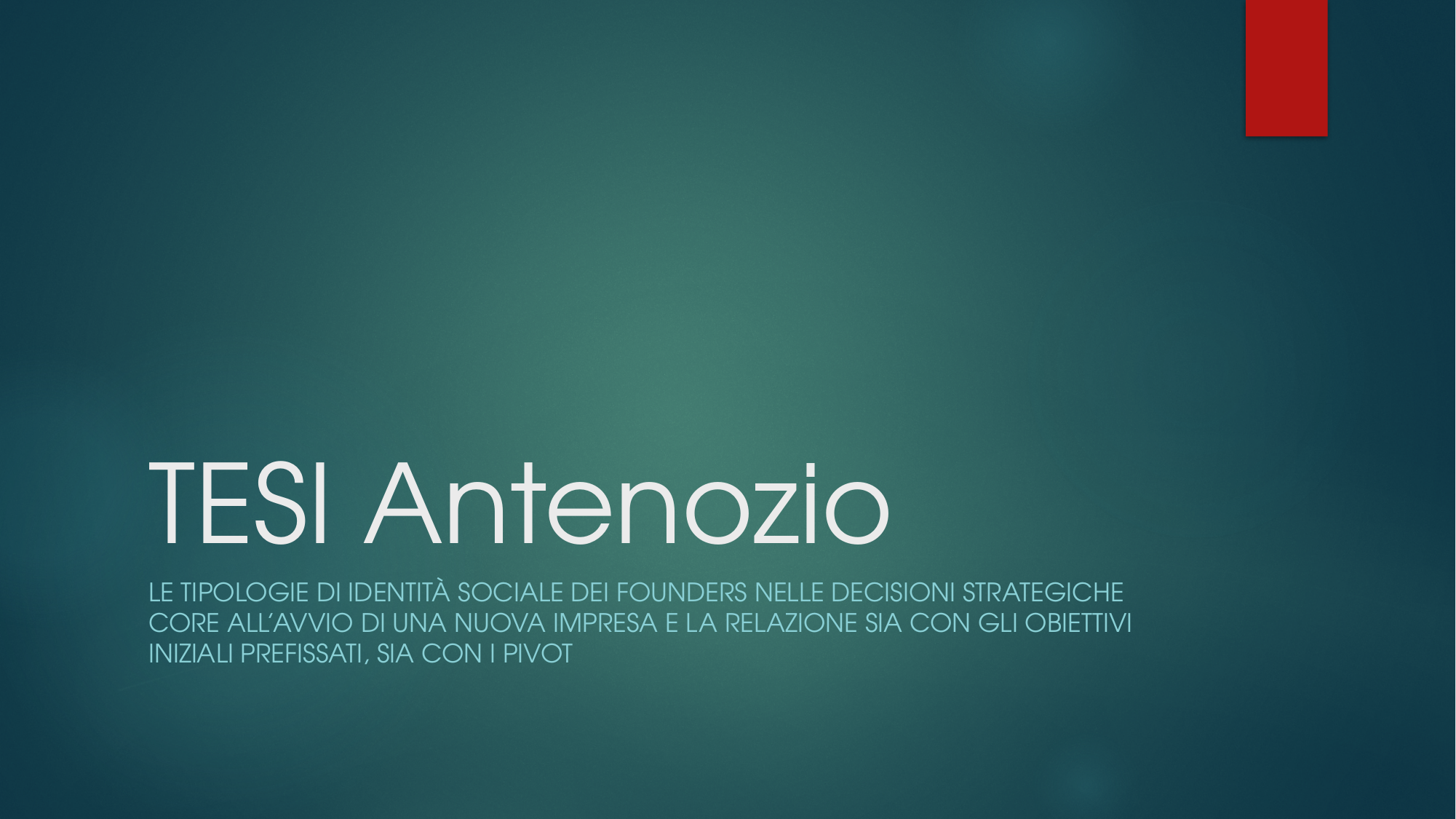

# TESI Antenozio
le tipologie di identità sociale dei founders nelle decisioni strategiche core all’avvio di una nuova impresa e la relazione sia con gli obiettivi iniziali prefissati, sia con i pivot